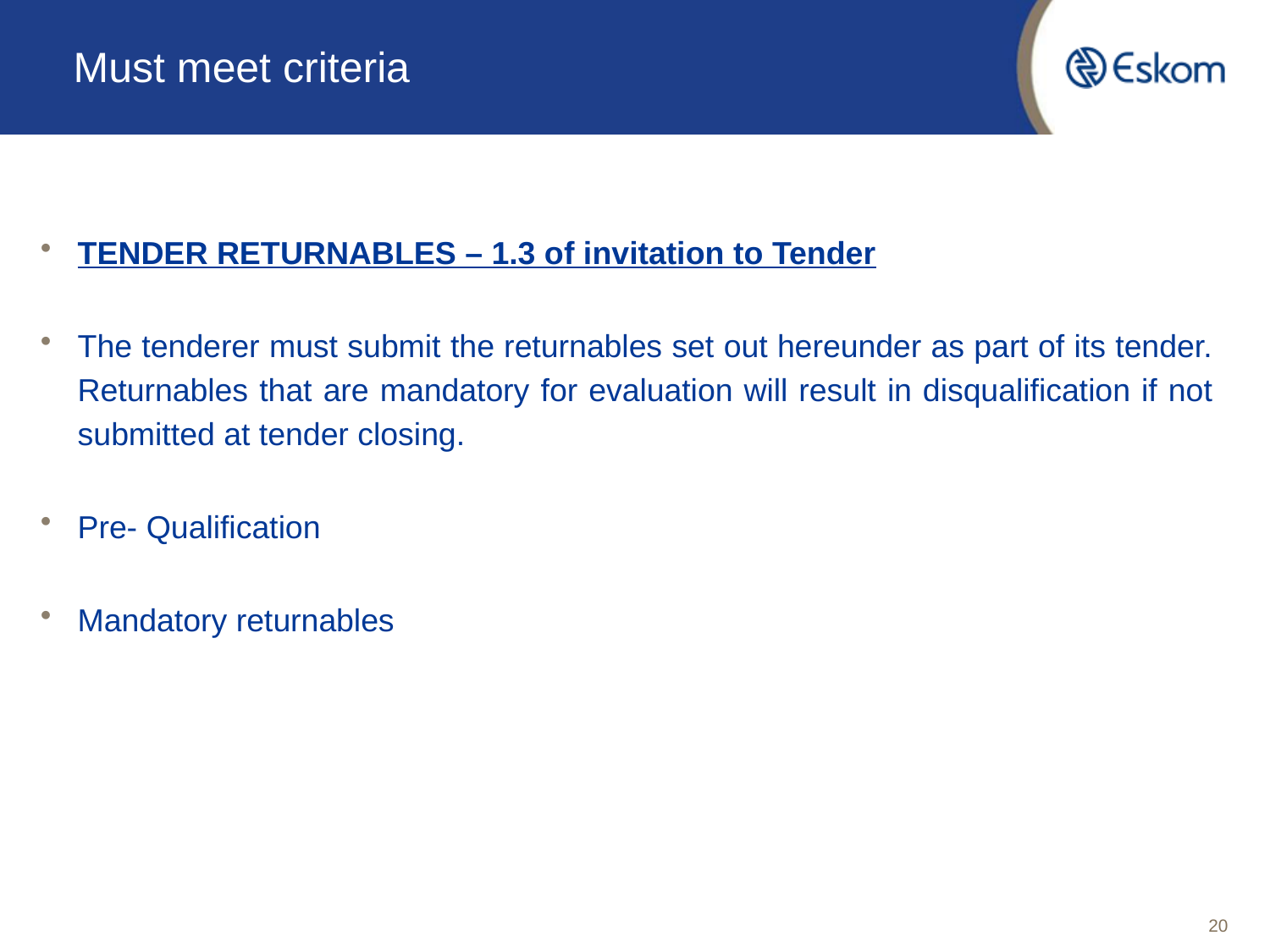

# Must meet criteria
TENDER RETURNABLES – 1.3 of invitation to Tender
The tenderer must submit the returnables set out hereunder as part of its tender. Returnables that are mandatory for evaluation will result in disqualification if not submitted at tender closing.
Pre- Qualification
Mandatory returnables